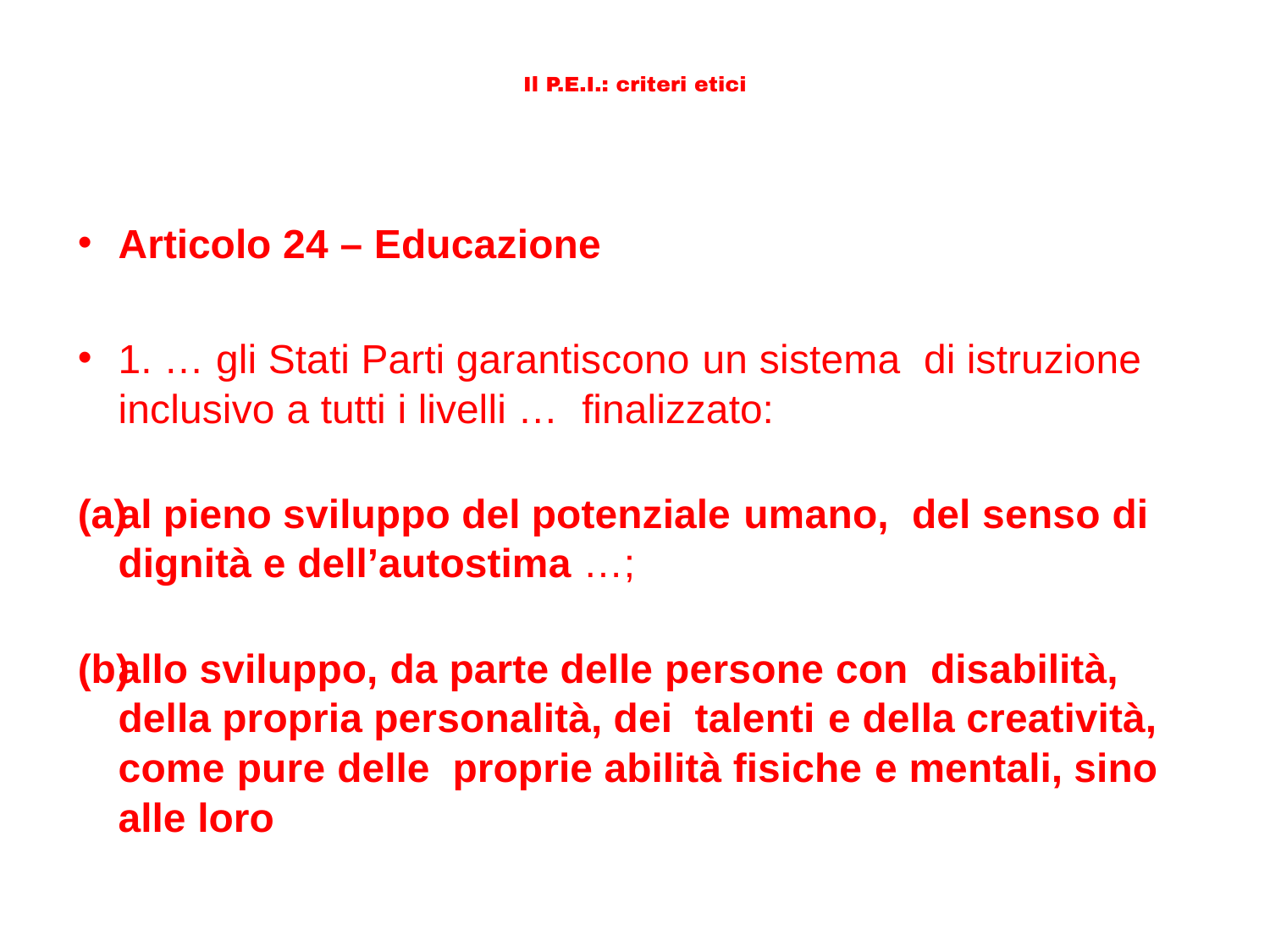

# Il P.E.I.: criteri etici

Articolo 24 – Educazione

1. … gli Stati Parti garantiscono un sistema  di istruzione inclusivo a tutti i livelli …  finalizzato:

al pieno sviluppo del potenziale umano,  del senso di dignità e dell’autostima …;

allo sviluppo, da parte delle persone con  disabilità, della propria personalità, dei  talenti e della creatività, come pure delle  proprie abilità fisiche e mentali, sino alle loro